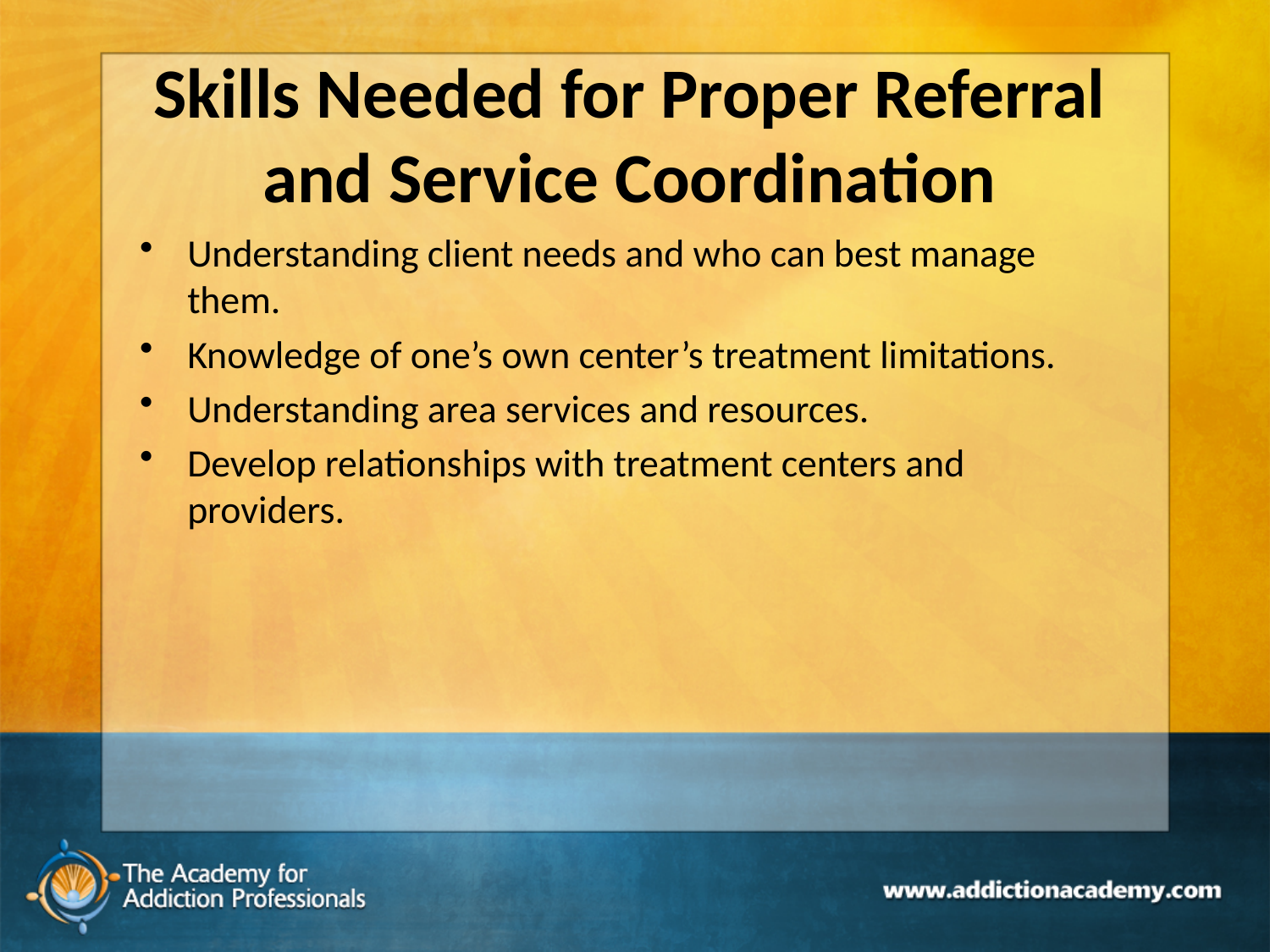

# Skills Needed for Proper Referral and Service Coordination
Understanding client needs and who can best manage them.
Knowledge of one’s own center’s treatment limitations.
Understanding area services and resources.
Develop relationships with treatment centers and providers.